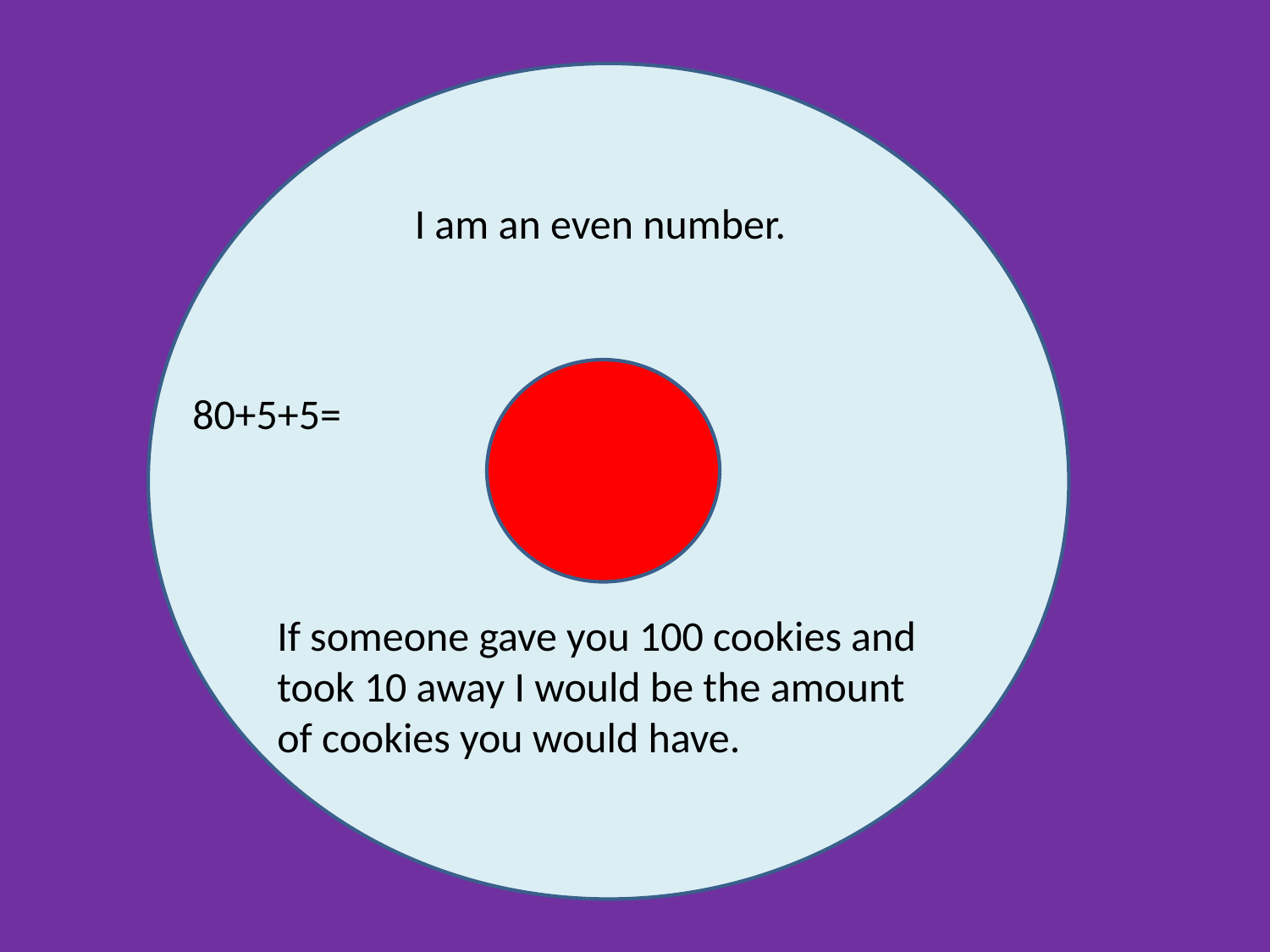

I am an even number.

80+5+5=
90
If someone gave you 100 cookies and took 10 away I would be the amount of cookies you would have.